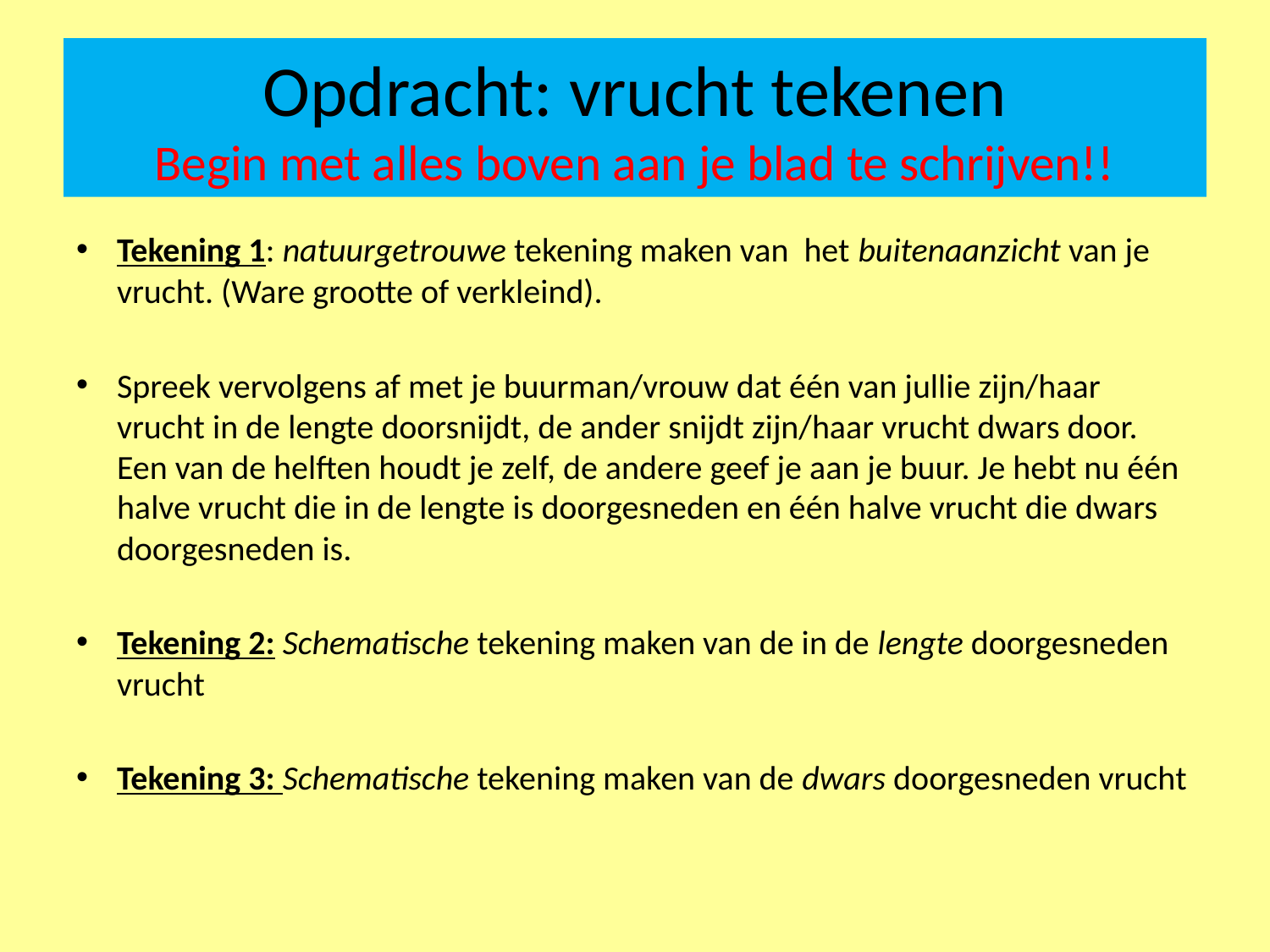

# Opdracht: vrucht tekenen Begin met alles boven aan je blad te schrijven!!
Tekening 1: natuurgetrouwe tekening maken van  het buitenaanzicht van je vrucht. (Ware grootte of verkleind).

Spreek vervolgens af met je buurman/vrouw dat één van jullie zijn/haar vrucht in de lengte doorsnijdt, de ander snijdt zijn/haar vrucht dwars door. Een van de helften houdt je zelf, de andere geef je aan je buur. Je hebt nu één halve vrucht die in de lengte is doorgesneden en één halve vrucht die dwars doorgesneden is.

Tekening 2: Schematische tekening maken van de in de lengte doorgesneden vrucht

Tekening 3: Schematische tekening maken van de dwars doorgesneden vrucht